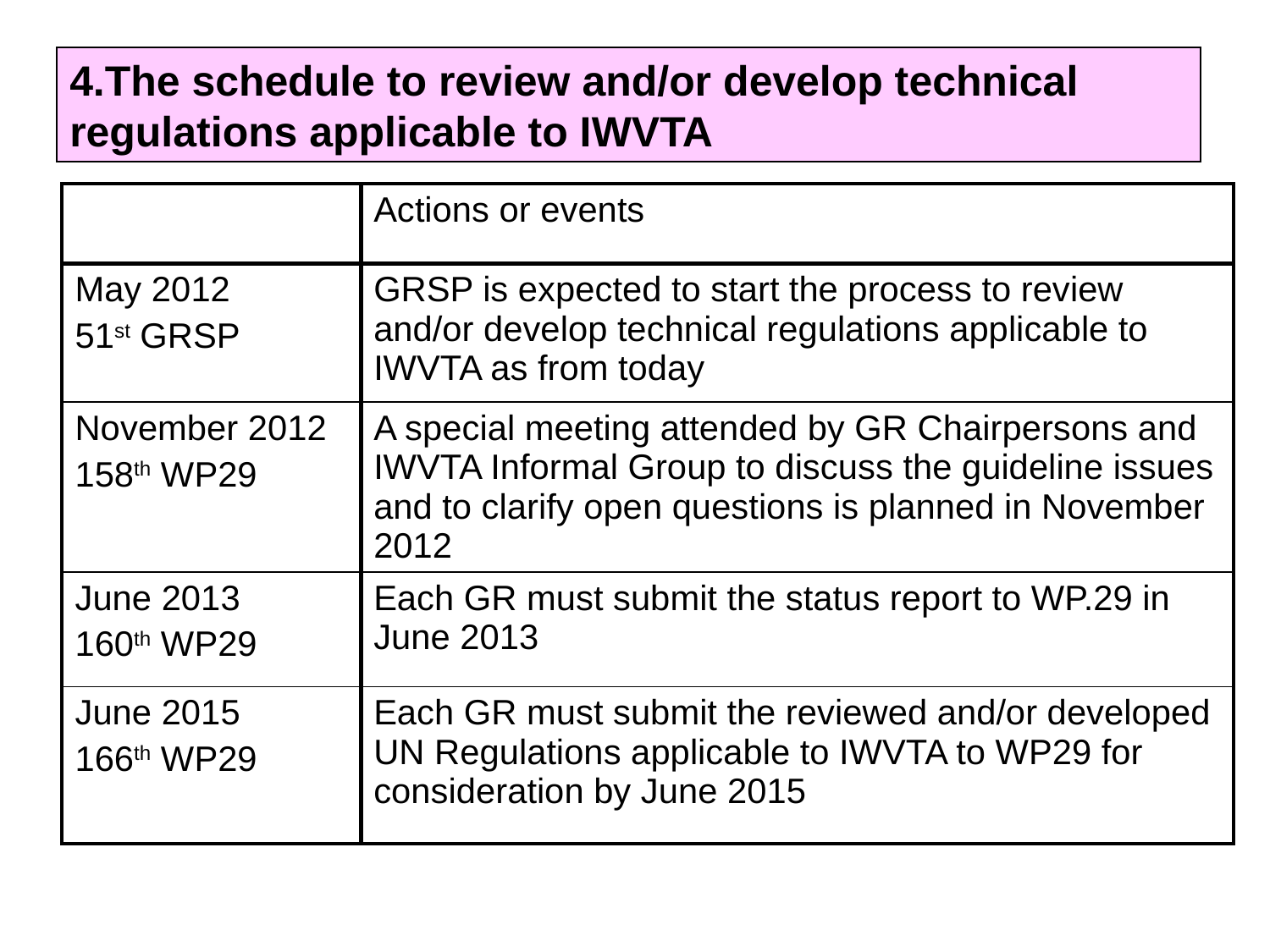

4.The schedule to review and/or develop technical regulations applicable to IWVTA
|  | Actions or events |
| --- | --- |
| May 2012 51st GRSP | GRSP is expected to start the process to review and/or develop technical regulations applicable to IWVTA as from today |
| November 2012 158th WP29 | A special meeting attended by GR Chairpersons and IWVTA Informal Group to discuss the guideline issues and to clarify open questions is planned in November 2012 |
| June 2013 160th WP29 | Each GR must submit the status report to WP.29 in June 2013 |
| June 2015 166th WP29 | Each GR must submit the reviewed and/or developed UN Regulations applicable to IWVTA to WP29 for consideration by June 2015 |